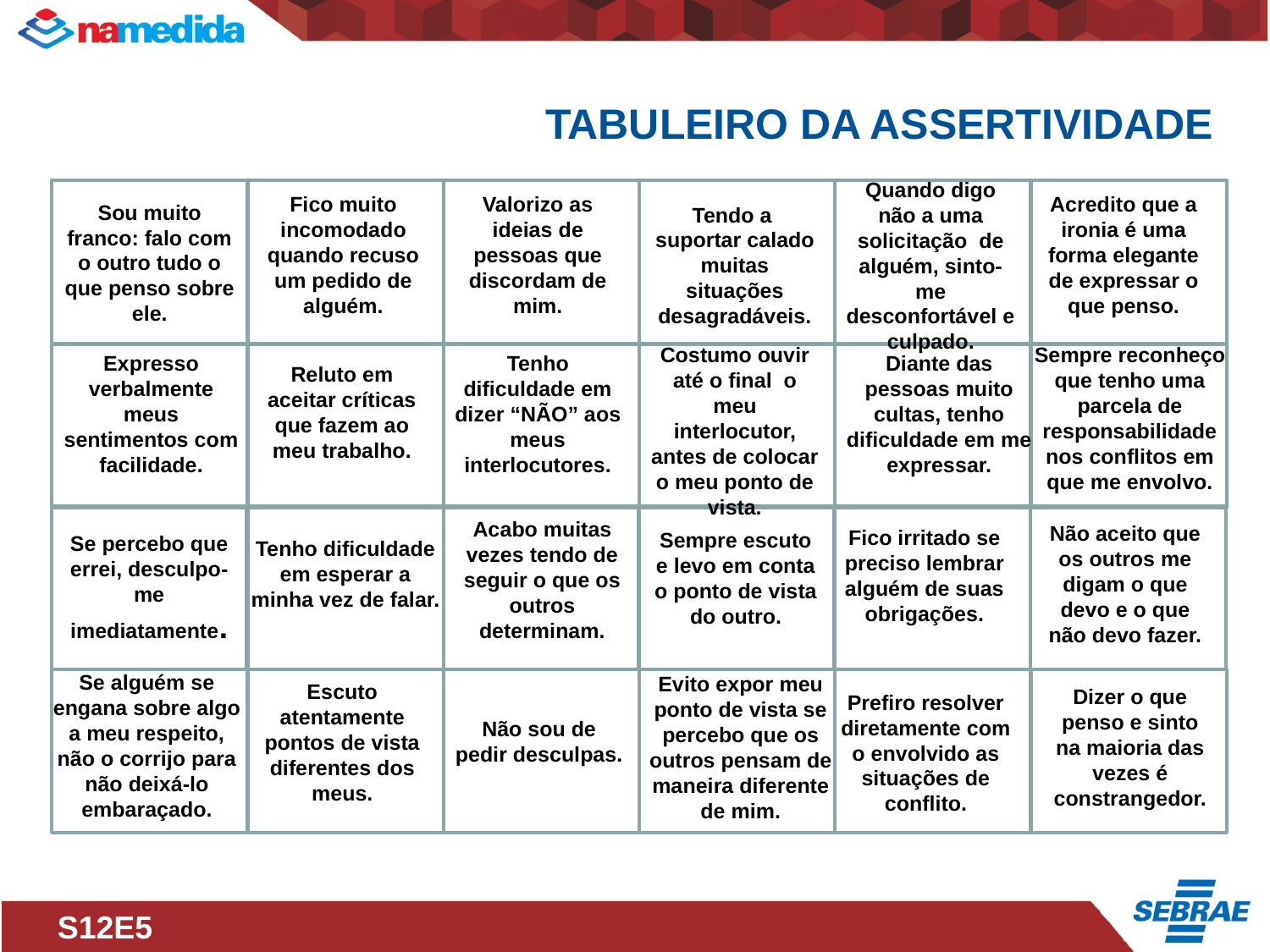

Tabuleiro da Assertividade

Quando digo não a uma solicitação  de alguém, sinto-me desconfortável e culpado.
Sou muito franco: falo com o outro tudo o que penso sobre ele.

Fico muito incomodado quando recuso um pedido de alguém.
Valorizo as ideias de pessoas que discordam de mim.
Acredito que a ironia é uma forma elegante de expressar o que penso.
Tendo a  suportar calado muitas situações
desagradáveis.
Costumo ouvir até o final  o meu interlocutor, antes de colocar o meu ponto de vista.
Sempre reconheço que tenho uma parcela de responsabilidade nos conflitos em que me envolvo.
Expresso verbalmente meus sentimentos com facilidade.
Tenho dificuldade em dizer “NÃO” aos meus interlocutores.
Diante das pessoas muito cultas, tenho dificuldade em me expressar.

Reluto em aceitar críticas que fazem ao meu trabalho.

Se percebo que errei, desculpo-me imediatamente.

Acabo muitas vezes tendo de seguir o que os outros determinam.
Não aceito que os outros me digam o que devo e o que não devo fazer.
Fico irritado se preciso lembrar alguém de suas obrigações.
Sempre escuto e levo em conta o ponto de vista do outro.
Tenho dificuldade em esperar a minha vez de falar.
Se alguém se engana sobre algo a meu respeito, não o corrijo para não deixá-lo embaraçado.
Evito expor meu ponto de vista se percebo que os outros pensam de maneira diferente de mim.

Escuto atentamente pontos de vista diferentes dos meus.
Dizer o que penso e sinto na maioria das vezes é constrangedor.
Prefiro resolver diretamente com o envolvido as situações de conflito.
Não sou de pedir desculpas.
S12E5